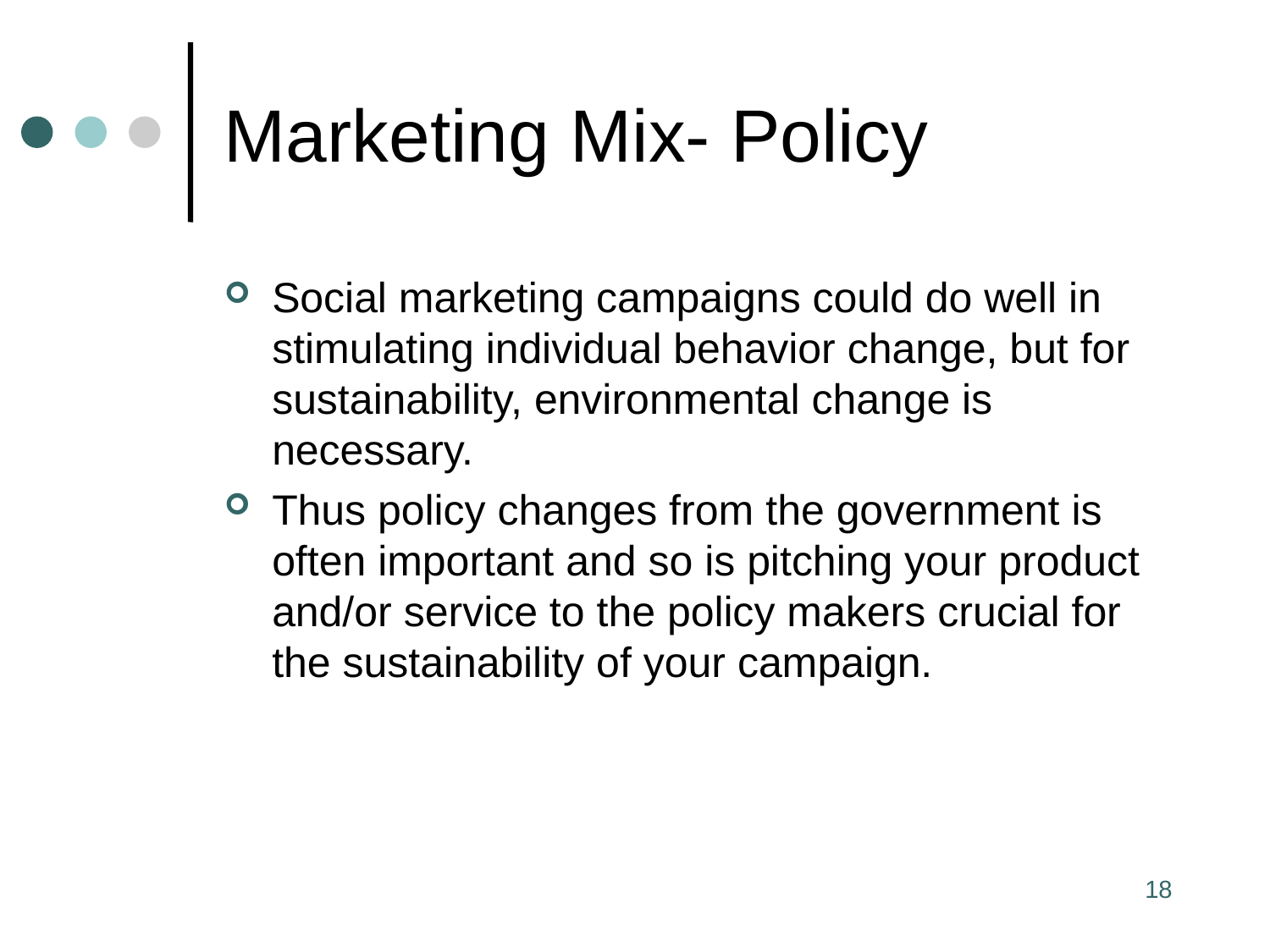

# Marketing Mix- Policy
Social marketing campaigns could do well in stimulating individual behavior change, but for sustainability, environmental change is necessary.
Thus policy changes from the government is often important and so is pitching your product and/or service to the policy makers crucial for the sustainability of your campaign.
18